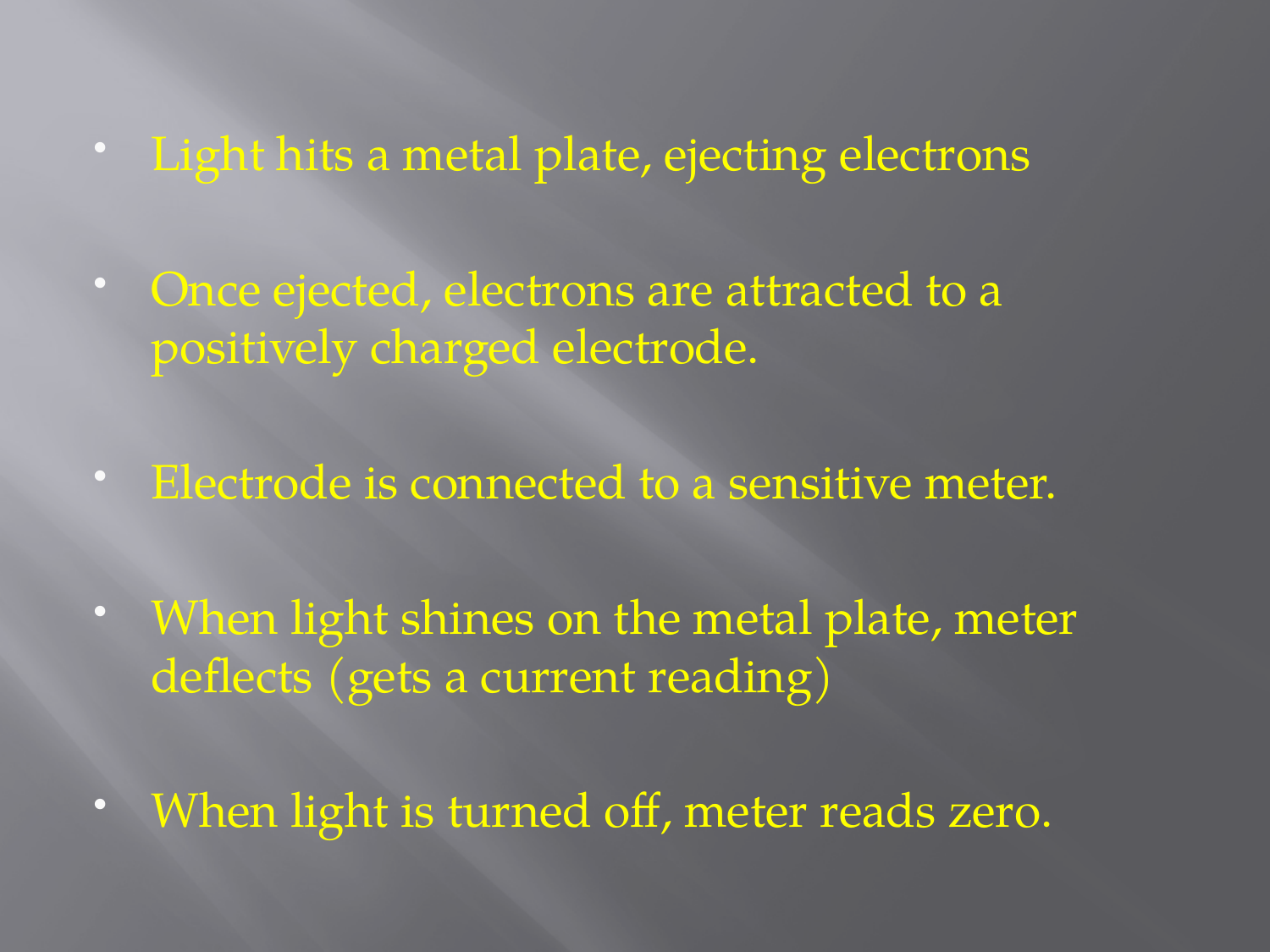

Light hits a metal plate, ejecting electrons

Once ejected, electrons are attracted to a positively charged electrode.

Electrode is connected to a sensitive meter.

When light shines on the metal plate, meter deflects (gets a current reading)

When light is turned off, meter reads zero.